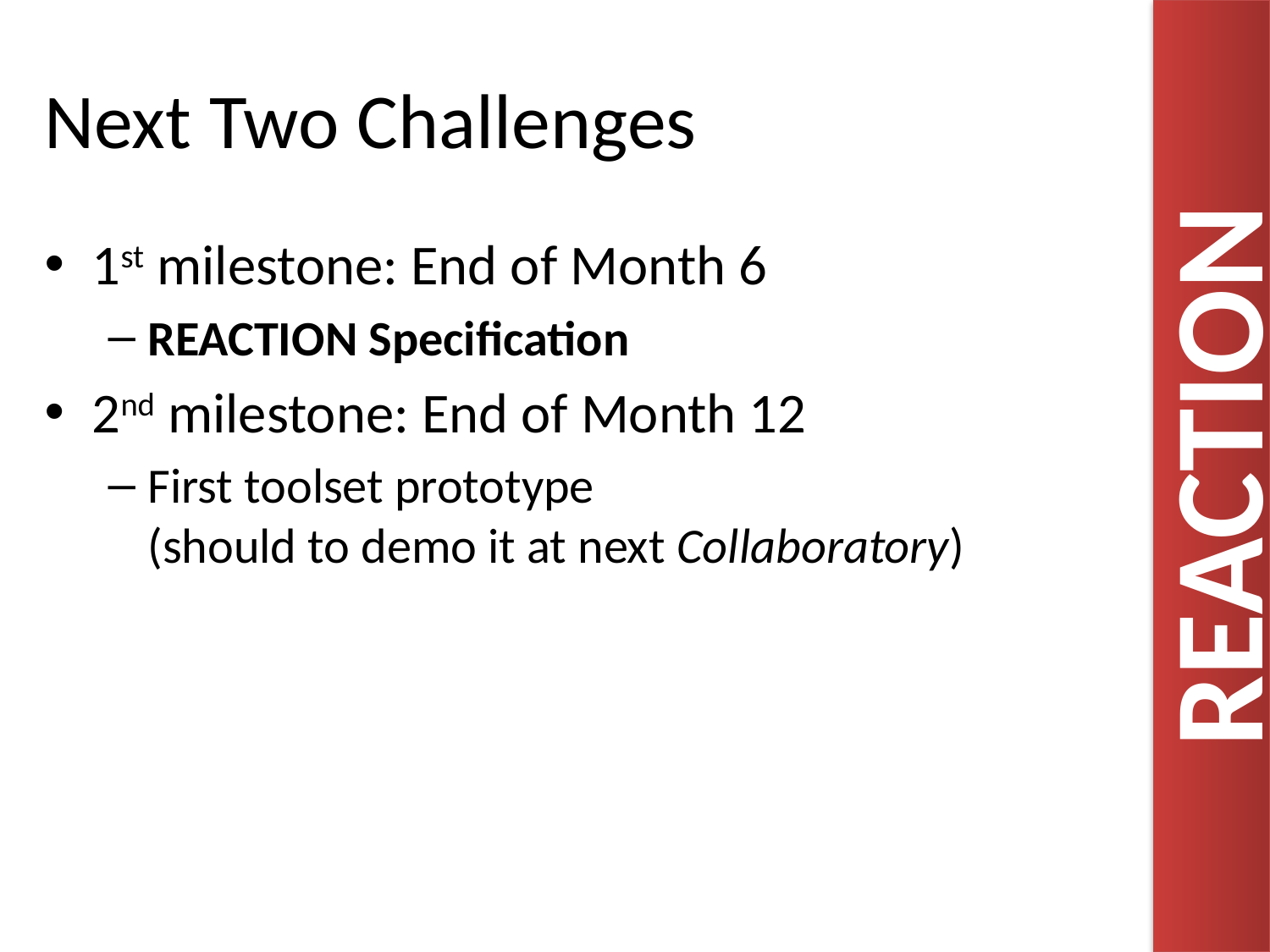

# Next Two Challenges
1st milestone: End of Month 6
REACTION Specification
2nd milestone: End of Month 12
First toolset prototype
(should to demo it at next Collaboratory)